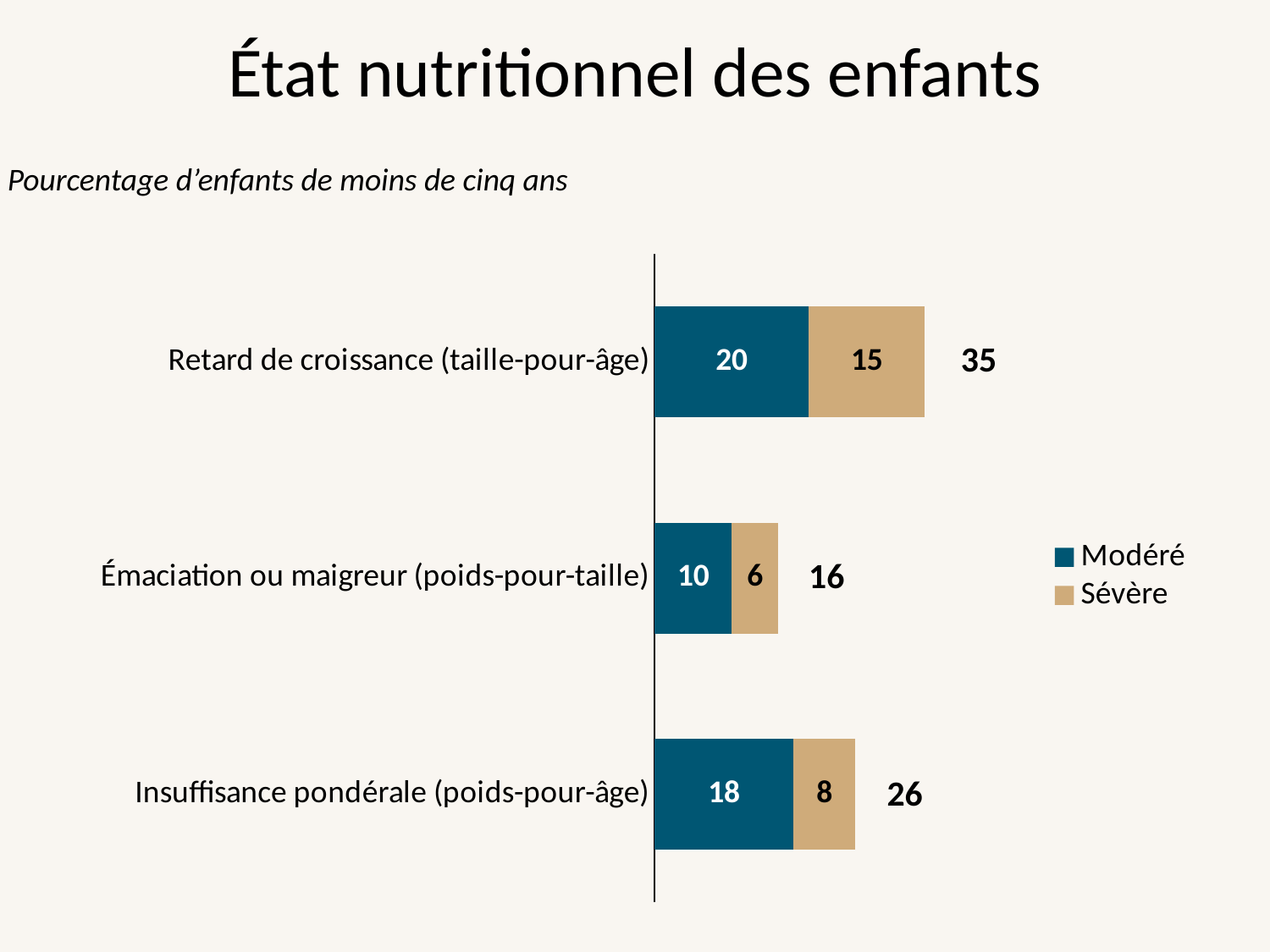

# État nutritionnel des enfants
Pourcentage d’enfants de moins de cinq ans

### Chart

| Category | Modéré | Sévère |
|---|---|---|
| Insuffisance pondérale (poids-pour-âge) | 18.0 | 8.0 |
| Émaciation ou maigreur (poids-pour-taille) | 10.0 | 6.0 |
| Retard de croissance (taille-pour-âge) | 20.0 | 15.0 |
35
16
26